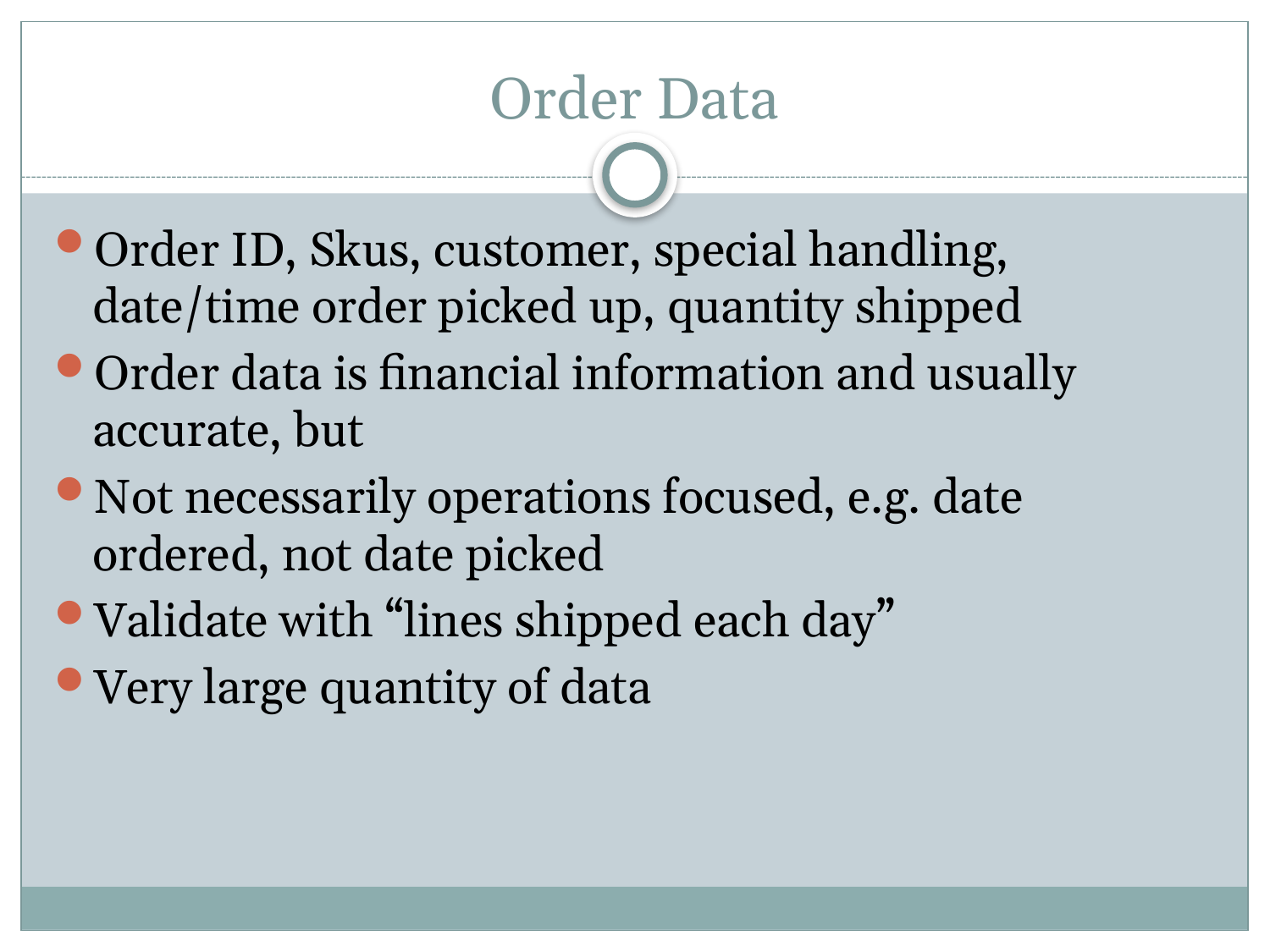

# Order Data
Order ID, Skus, customer, special handling, date/time order picked up, quantity shipped
Order data is financial information and usually accurate, but
Not necessarily operations focused, e.g. date ordered, not date picked
Validate with “lines shipped each day”
Very large quantity of data